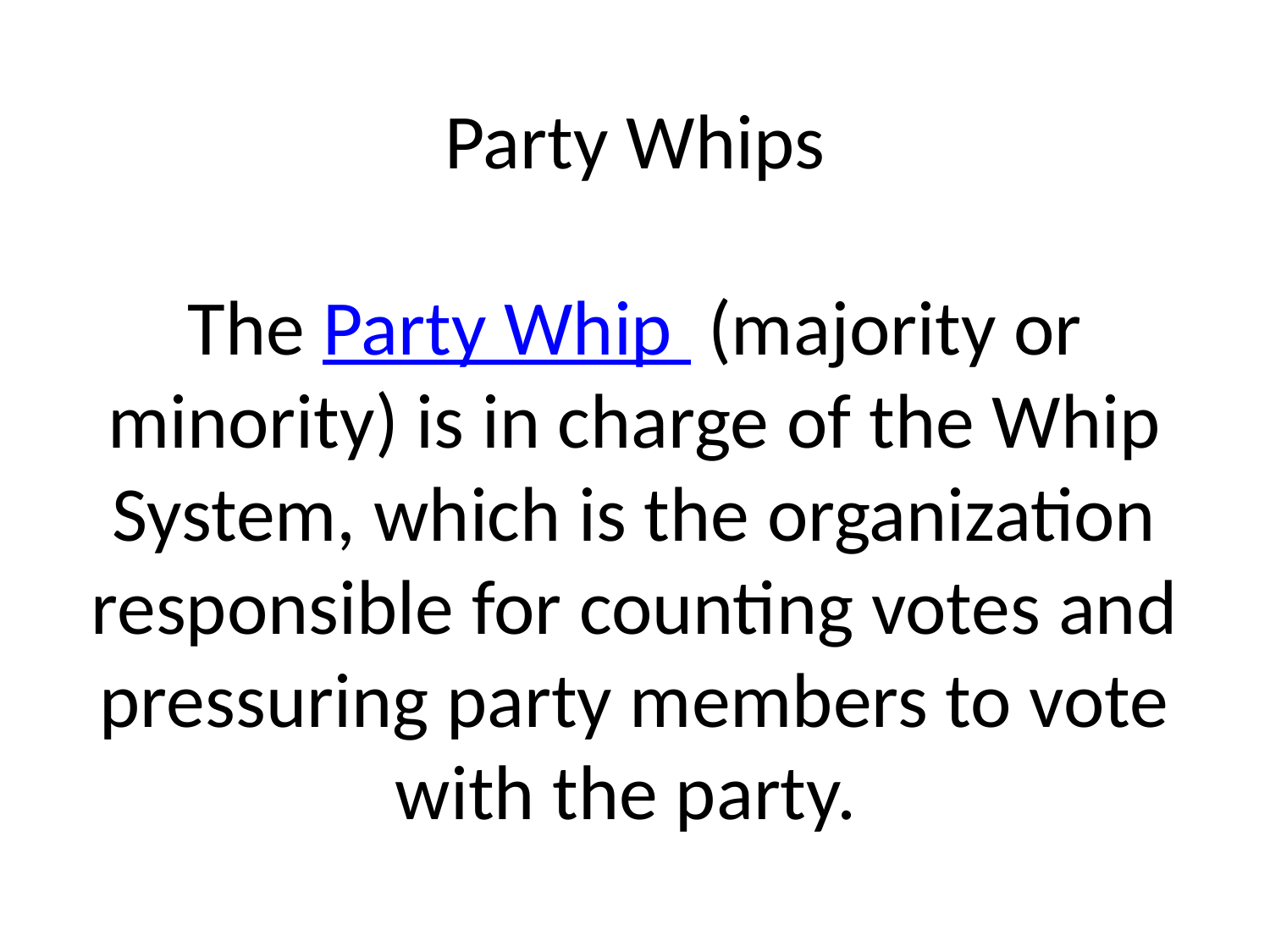

# Party Whips The Party Whip  (majority or minority) is in charge of the Whip System, which is the organization responsible for counting votes and pressuring party members to vote with the party.